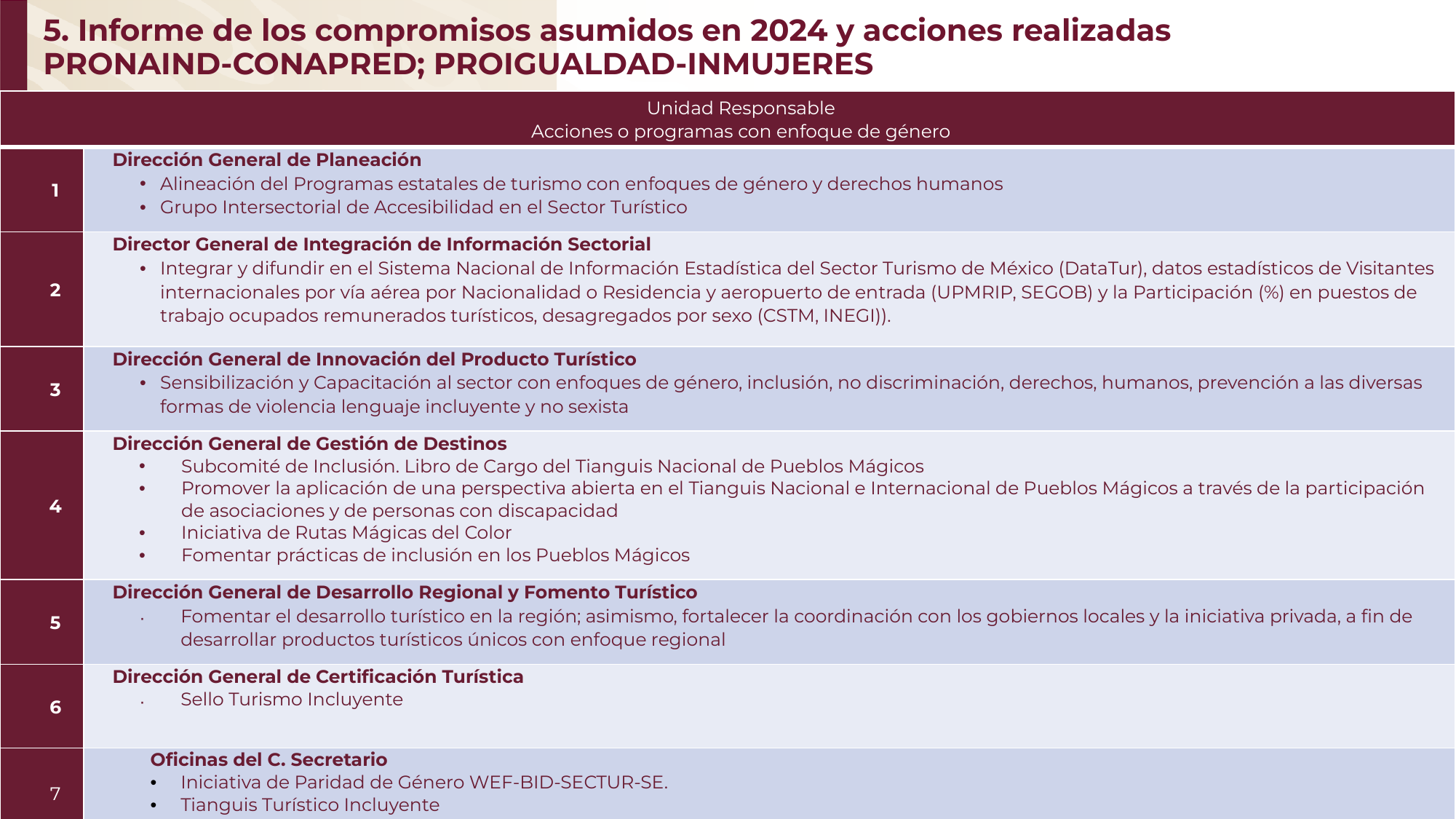

5. Informe de los compromisos asumidos en 2024 y acciones realizadas
PRONAIND-CONAPRED; PROIGUALDAD-INMUJERES
| Unidad Responsable Acciones o programas con enfoque de género |  |
| --- | --- |
| 1 | Dirección General de Planeación Alineación del Programas estatales de turismo con enfoques de género y derechos humanos Grupo Intersectorial de Accesibilidad en el Sector Turístico |
| 2 | Director General de Integración de Información Sectorial Integrar y difundir en el Sistema Nacional de Información Estadística del Sector Turismo de México (DataTur), datos estadísticos de Visitantes internacionales por vía aérea por Nacionalidad o Residencia y aeropuerto de entrada (UPMRIP, SEGOB) y la Participación (%) en puestos de trabajo ocupados remunerados turísticos, desagregados por sexo (CSTM, INEGI)). |
| 3 | Dirección General de Innovación del Producto Turístico Sensibilización y Capacitación al sector con enfoques de género, inclusión, no discriminación, derechos, humanos, prevención a las diversas formas de violencia lenguaje incluyente y no sexista |
| 4 | Dirección General de Gestión de Destinos Subcomité de Inclusión. Libro de Cargo del Tianguis Nacional de Pueblos Mágicos Promover la aplicación de una perspectiva abierta en el Tianguis Nacional e Internacional de Pueblos Mágicos a través de la participación de asociaciones y de personas con discapacidad Iniciativa de Rutas Mágicas del Color Fomentar prácticas de inclusión en los Pueblos Mágicos |
| 5 | Dirección General de Desarrollo Regional y Fomento Turístico Fomentar el desarrollo turístico en la región; asimismo, fortalecer la coordinación con los gobiernos locales y la iniciativa privada, a fin de desarrollar productos turísticos únicos con enfoque regional |
| 6 | Dirección General de Certificación Turística Sello Turismo Incluyente |
| 7 | Oficinas del C. Secretario Iniciativa de Paridad de Género WEF-BID-SECTUR-SE. Tianguis Turístico Incluyente |